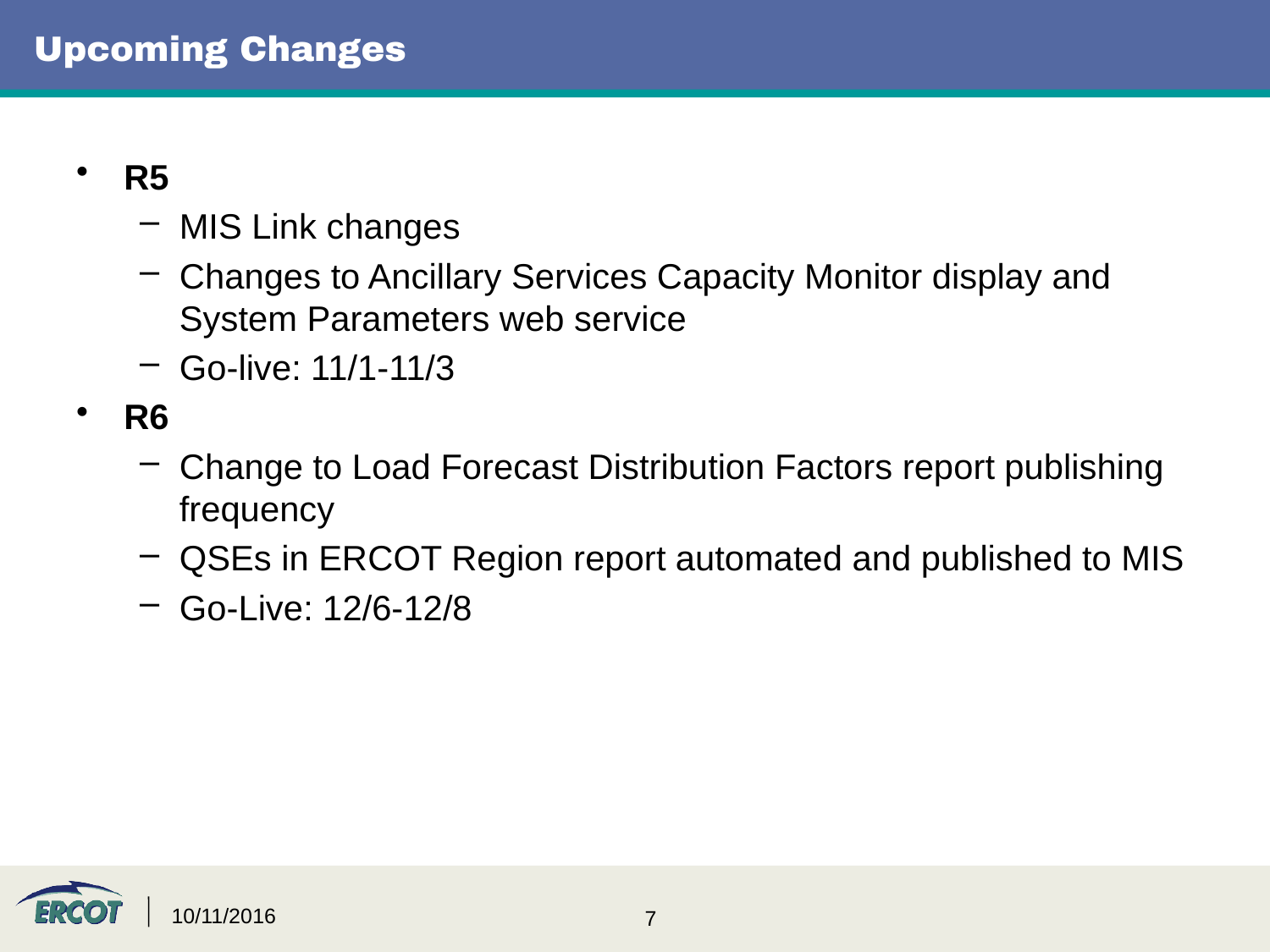

# Upcoming Changes
R5
MIS Link changes
Changes to Ancillary Services Capacity Monitor display and System Parameters web service
Go-live: 11/1-11/3
R6
Change to Load Forecast Distribution Factors report publishing frequency
QSEs in ERCOT Region report automated and published to MIS
Go-Live: 12/6-12/8

10/11/2016